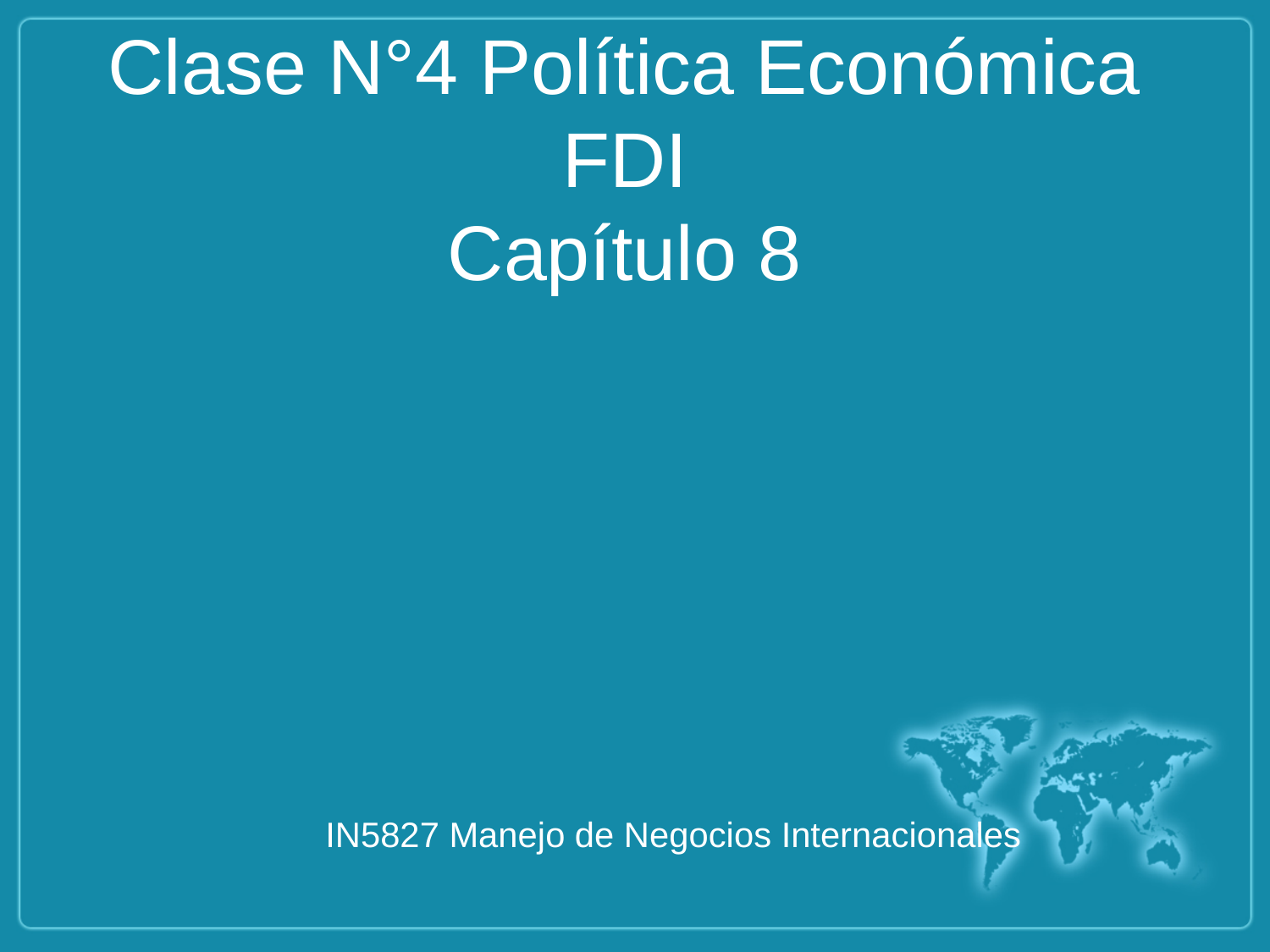

# Clase N°4 Política Económica FDI Capítulo 8
IN5827 Manejo de Negocios Internacionales